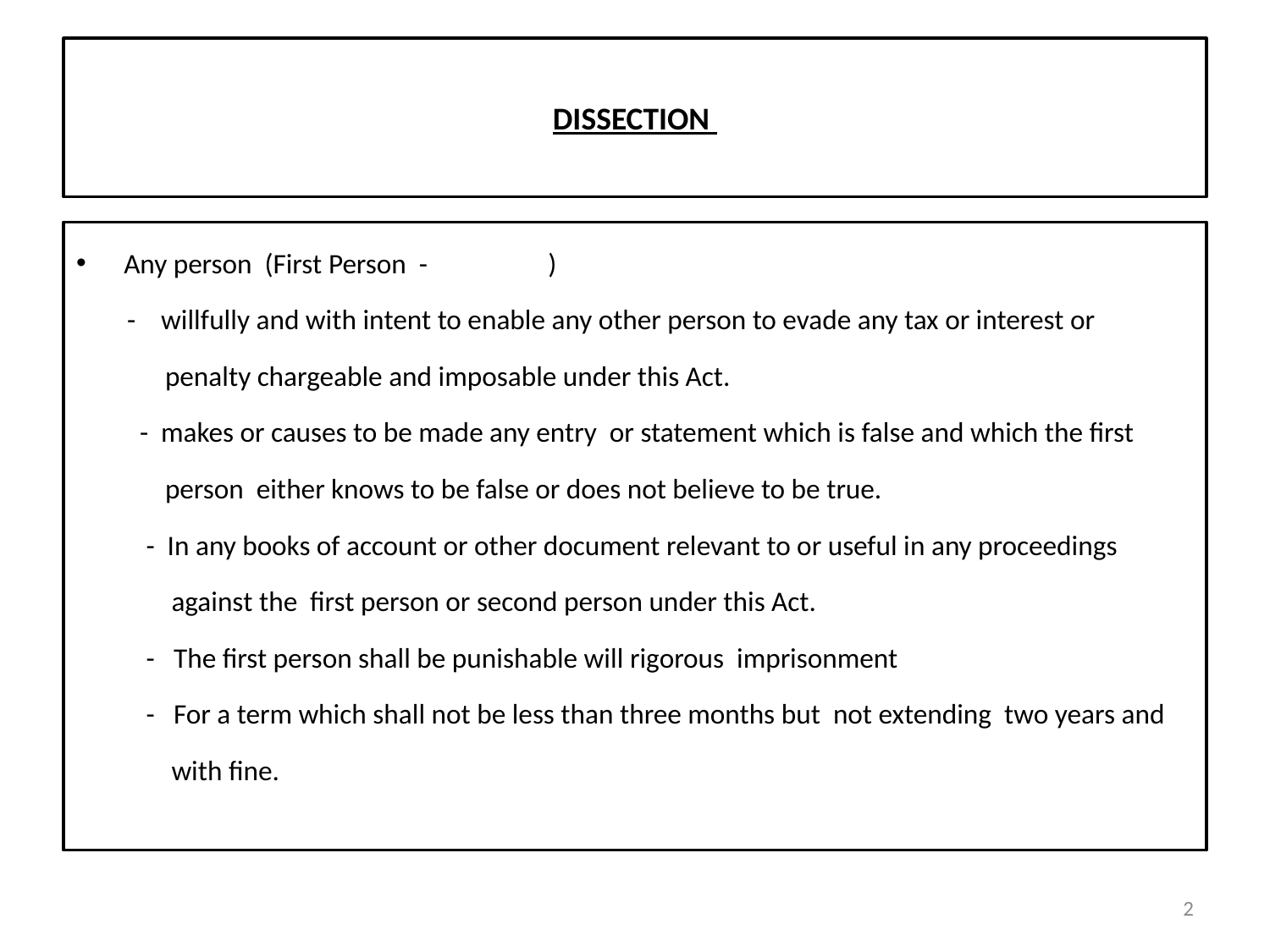

# DISSECTION
Any person  (First Person  -                   )
        -    willfully and with intent to enable any other person to evade any tax or interest or
              penalty chargeable and imposable under this Act.
          -  makes or causes to be made any entry  or statement which is false and which the first
              person  either knows to be false or does not believe to be true.
           -  In any books of account or other document relevant to or useful in any proceedings
               against the  first person or second person under this Act.
           -   The first person shall be punishable will rigorous  imprisonment
           -   For a term which shall not be less than three months but  not extending  two years and
               with fine.
2